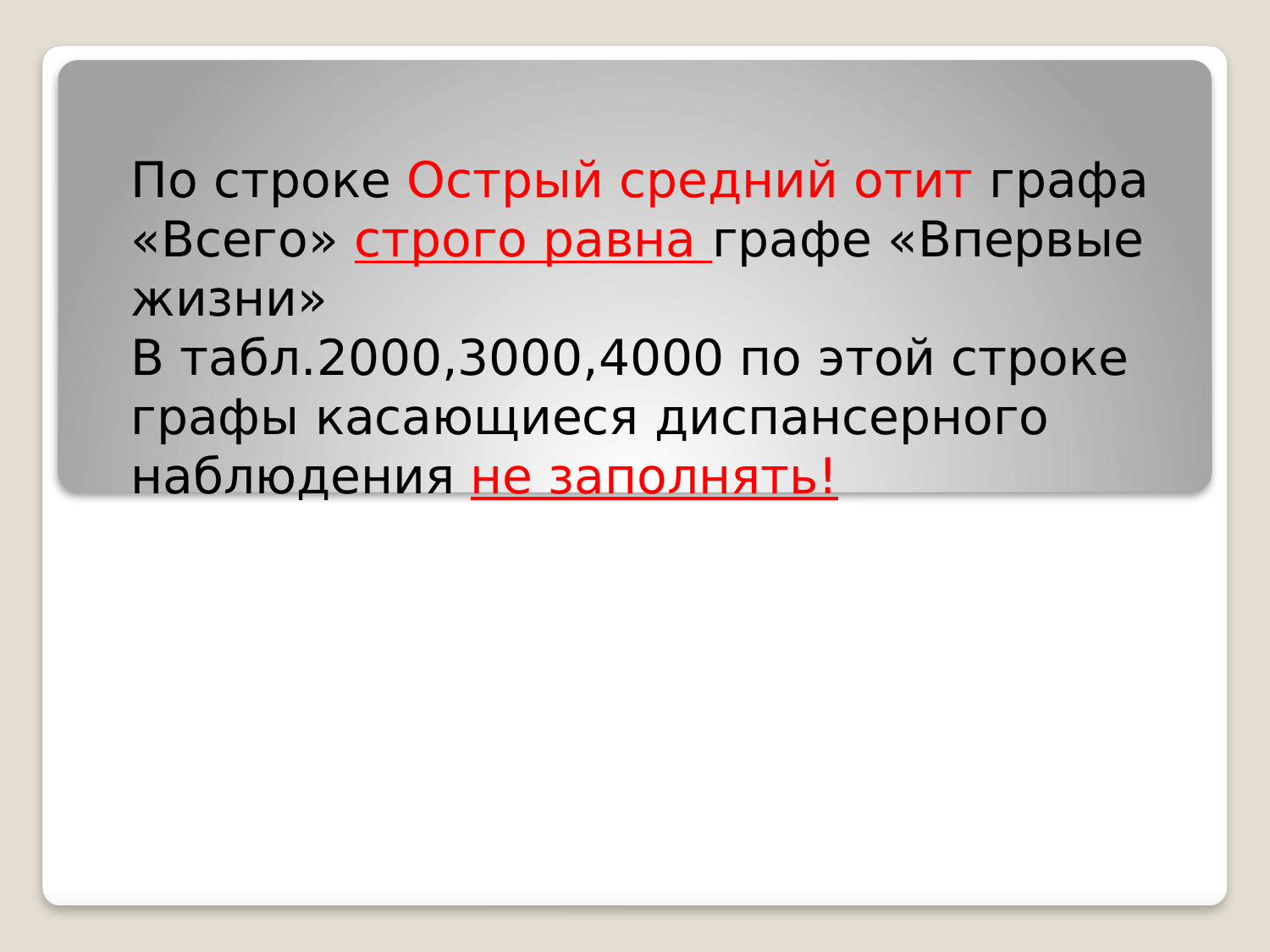

По строке Острый средний отит графа «Всего» строго равна графе «Впервые  жизни»
В табл.2000,3000,4000 по этой строке графы касающиеся диспансерного наблюдения не заполнять!